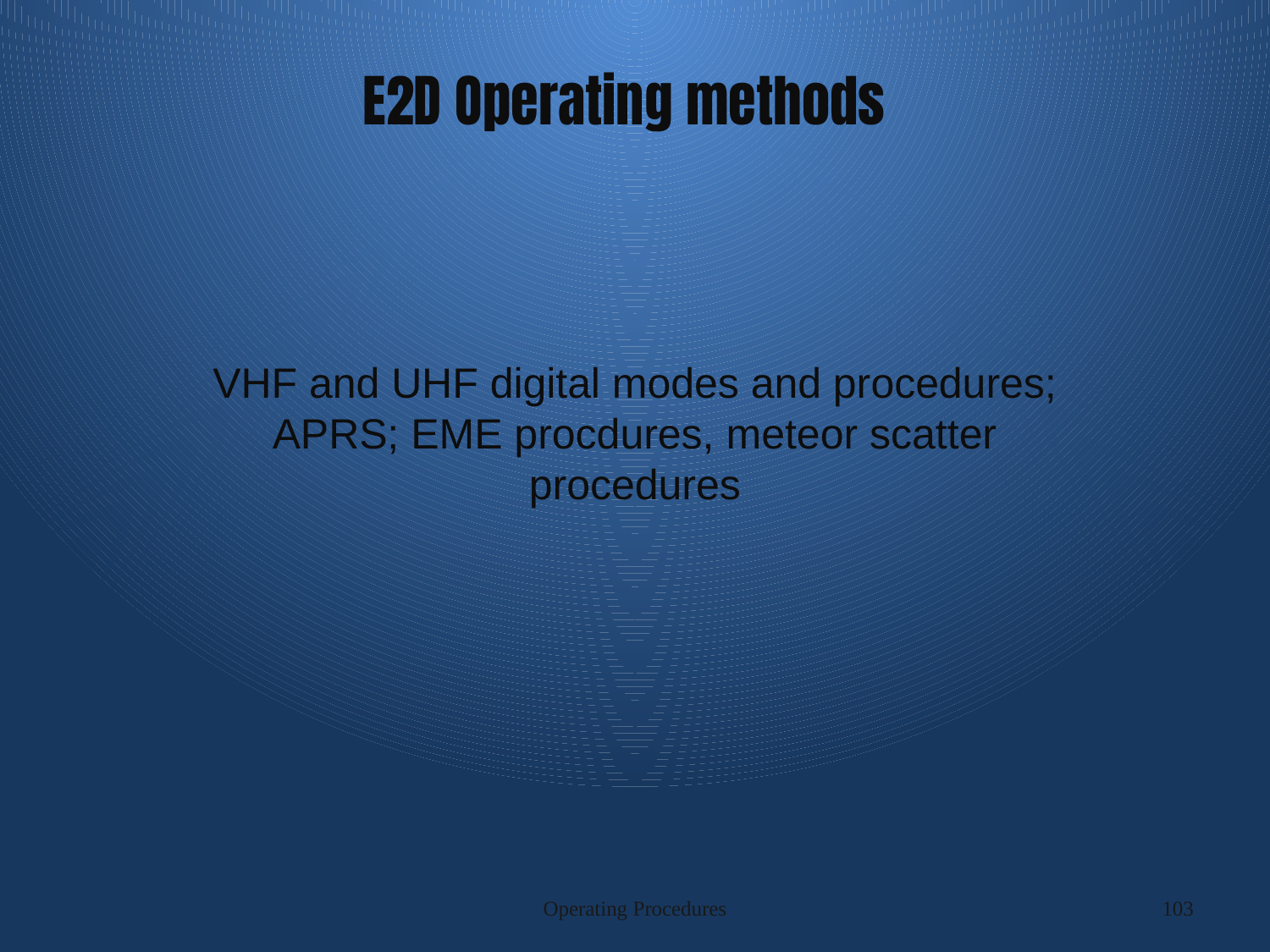

# E2D Operating methods
VHF and UHF digital modes and procedures; APRS; EME procdures, meteor scatter procedures
Operating Procedures
103